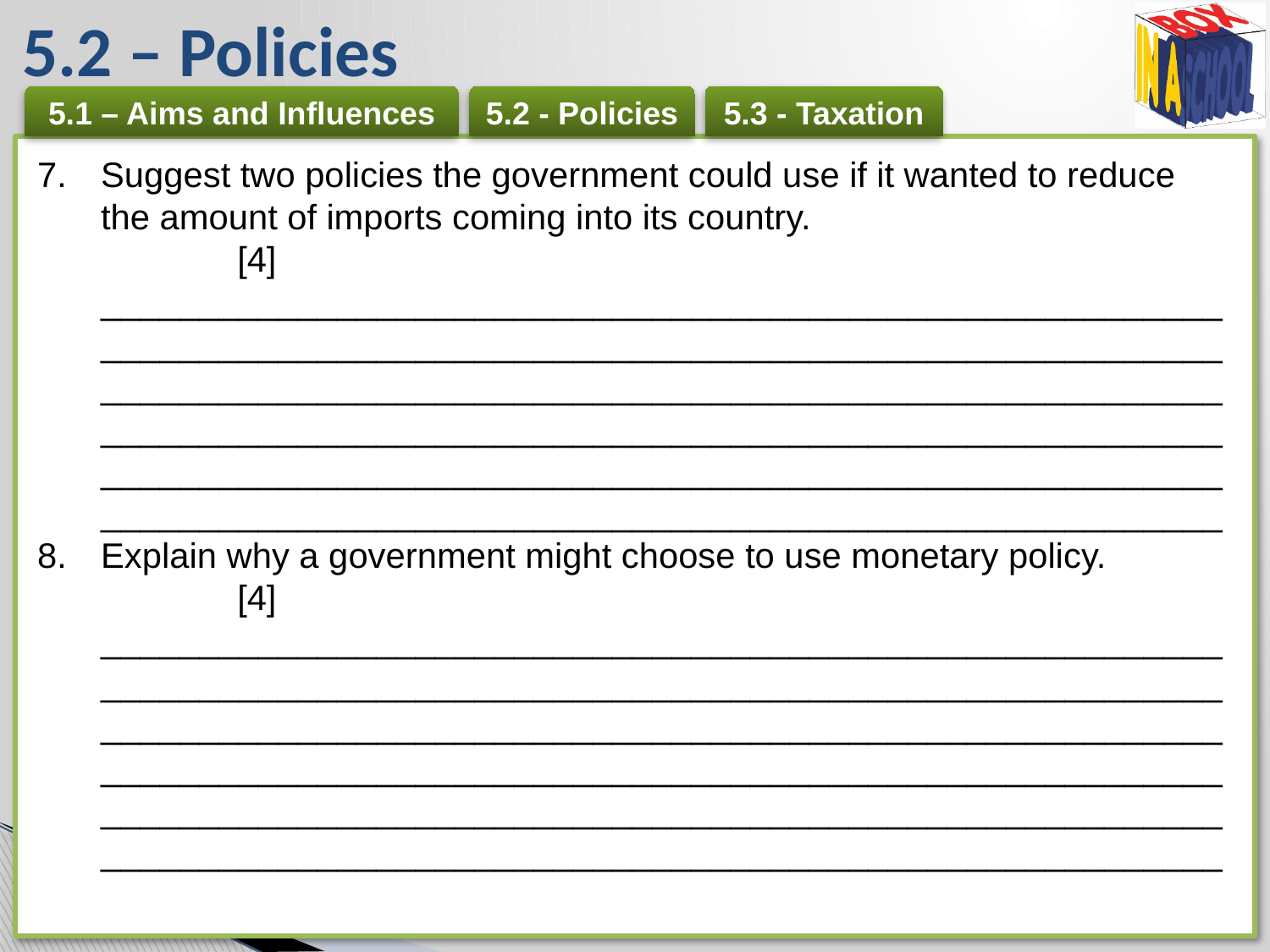

# 5.2 – Policies
Suggest two policies the government could use if it wanted to reduce the amount of imports coming into its country. 	[4]
__________________________________________________________________________________________________________________ _________________________________________________________ _________________________________________________________ _________________________________________________________ _________________________________________________________
Explain why a government might choose to use monetary policy. 	[4]
_________________________________________________________ _________________________________________________________ _________________________________________________________ _________________________________________________________ _________________________________________________________ _________________________________________________________